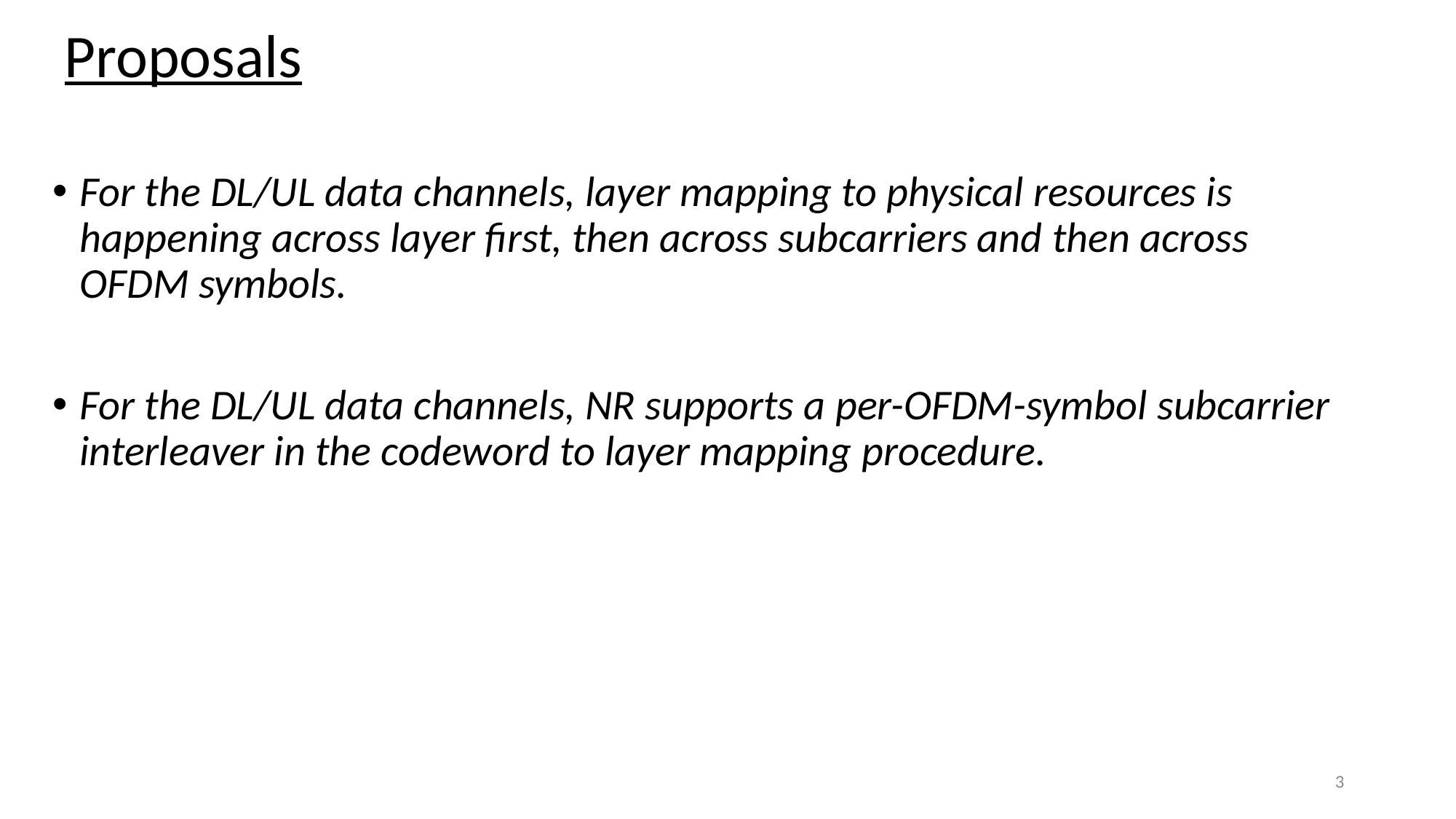

# Proposals

For the DL/UL data channels, layer mapping to physical resources is happening across layer first, then across subcarriers and then across OFDM symbols.

For the DL/UL data channels, NR supports a per-OFDM-symbol subcarrier interleaver in the codeword to layer mapping procedure.

3